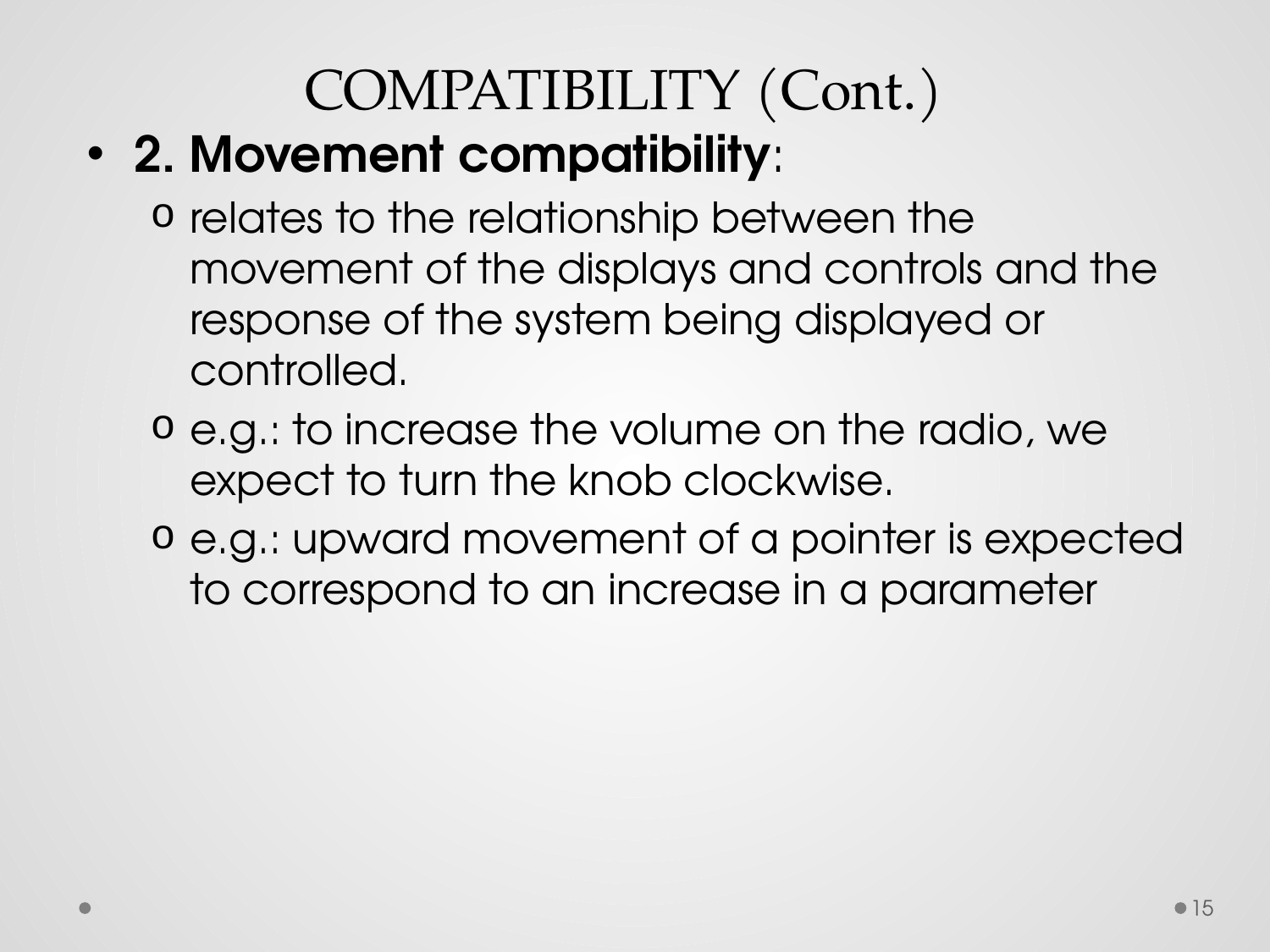

# COMPATIBILITY (Cont.)

2. Movement compatibility:
relates to the relationship between the movement of the displays and controls and the response of the system being displayed or controlled.
e.g.: to increase the volume on the radio, we expect to turn the knob clockwise.
e.g.: upward movement of a pointer is expected to correspond to an increase in a parameter
15